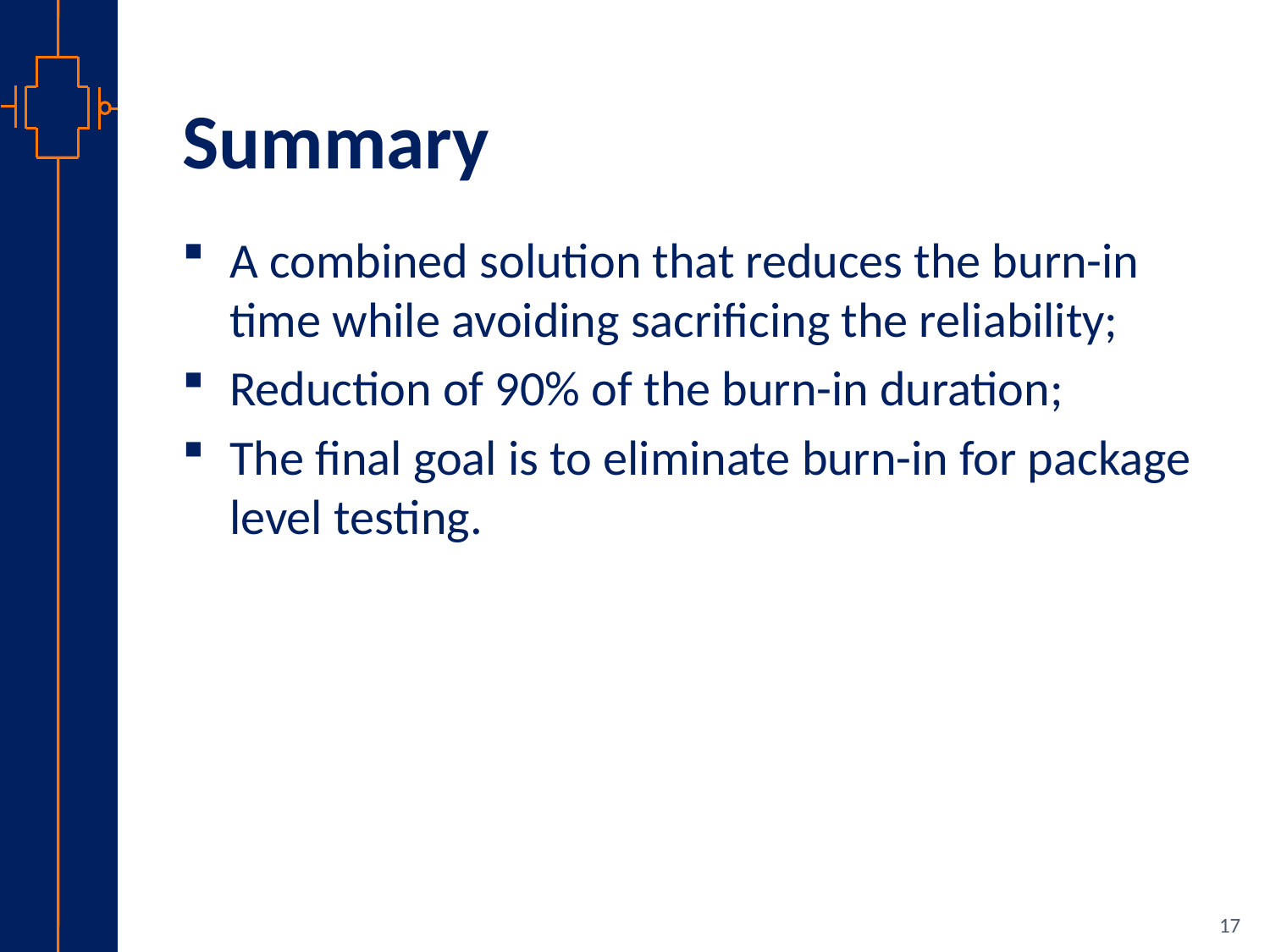

# Summary
A combined solution that reduces the burn-in time while avoiding sacrificing the reliability;
Reduction of 90% of the burn-in duration;
The final goal is to eliminate burn-in for package level testing.
17